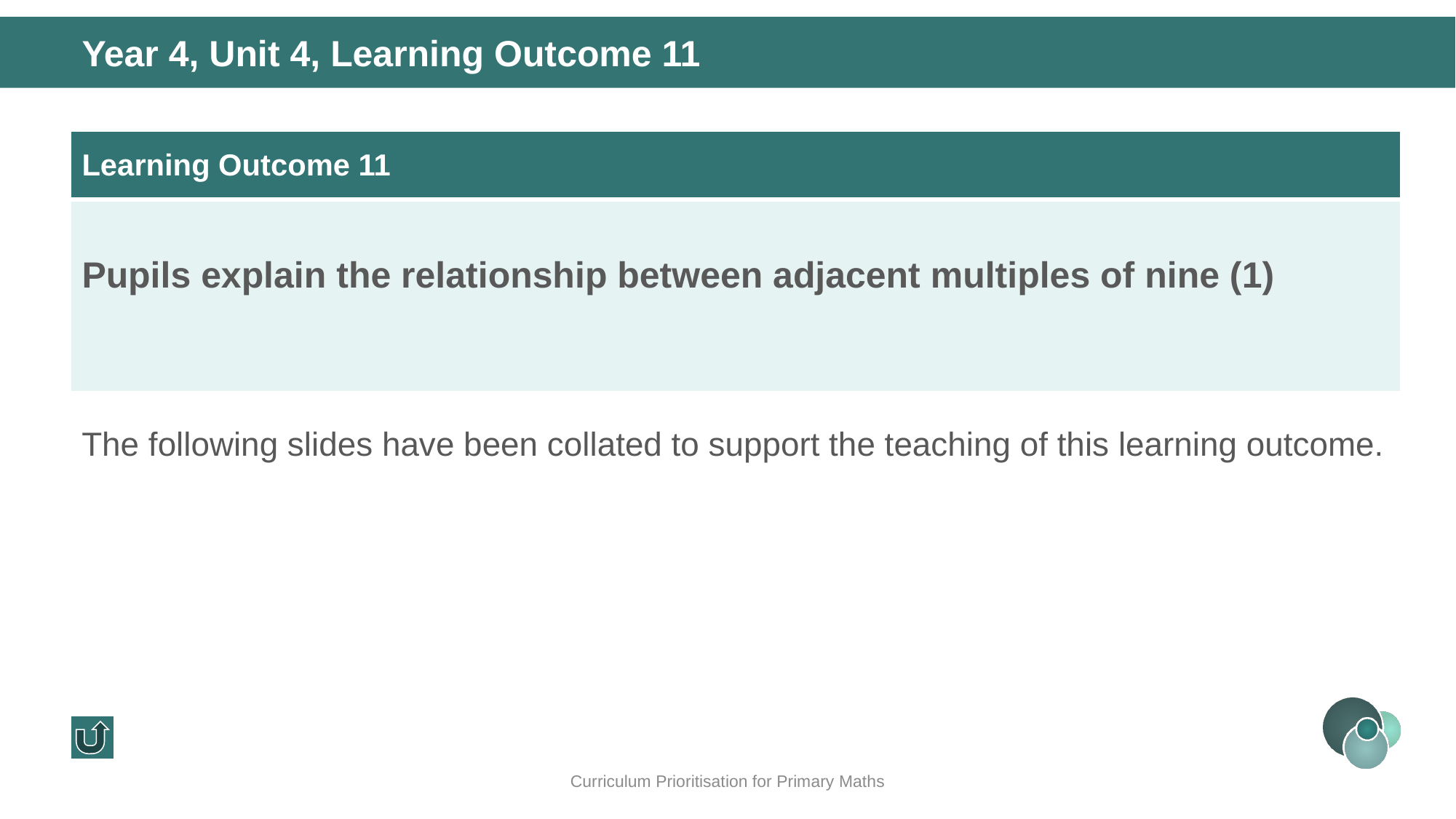

Year 4, Unit 4, Learning Outcome 11
| Learning Outcome 11 |
| --- |
| Pupils explain the relationship between adjacent multiples of nine (1) |
The following slides have been collated to support the teaching of this learning outcome.

Curriculum Prioritisation for Primary Maths